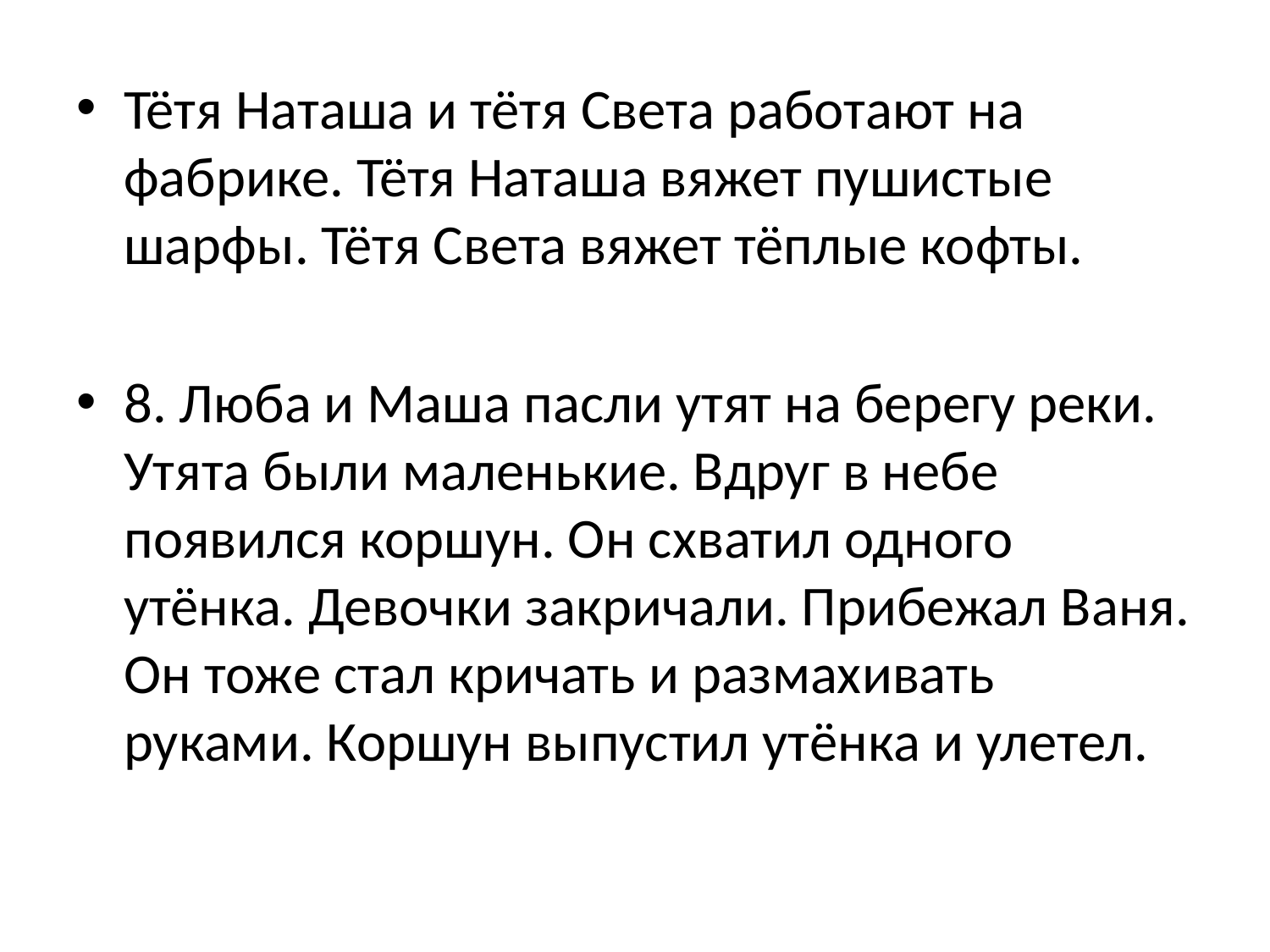

Тётя Наташа и тётя Света работают на фабрике. Тётя Наташа вяжет пушистые шарфы. Тётя Света вяжет тёплые кофты.

8. Люба и Маша пасли утят на берегу реки. Утята были маленькие. Вдруг в небе появился коршун. Он схватил одного утёнка. Девочки закричали. Прибежал Ваня. Он тоже стал кричать и размахивать руками. Коршун выпустил утёнка и улетел.